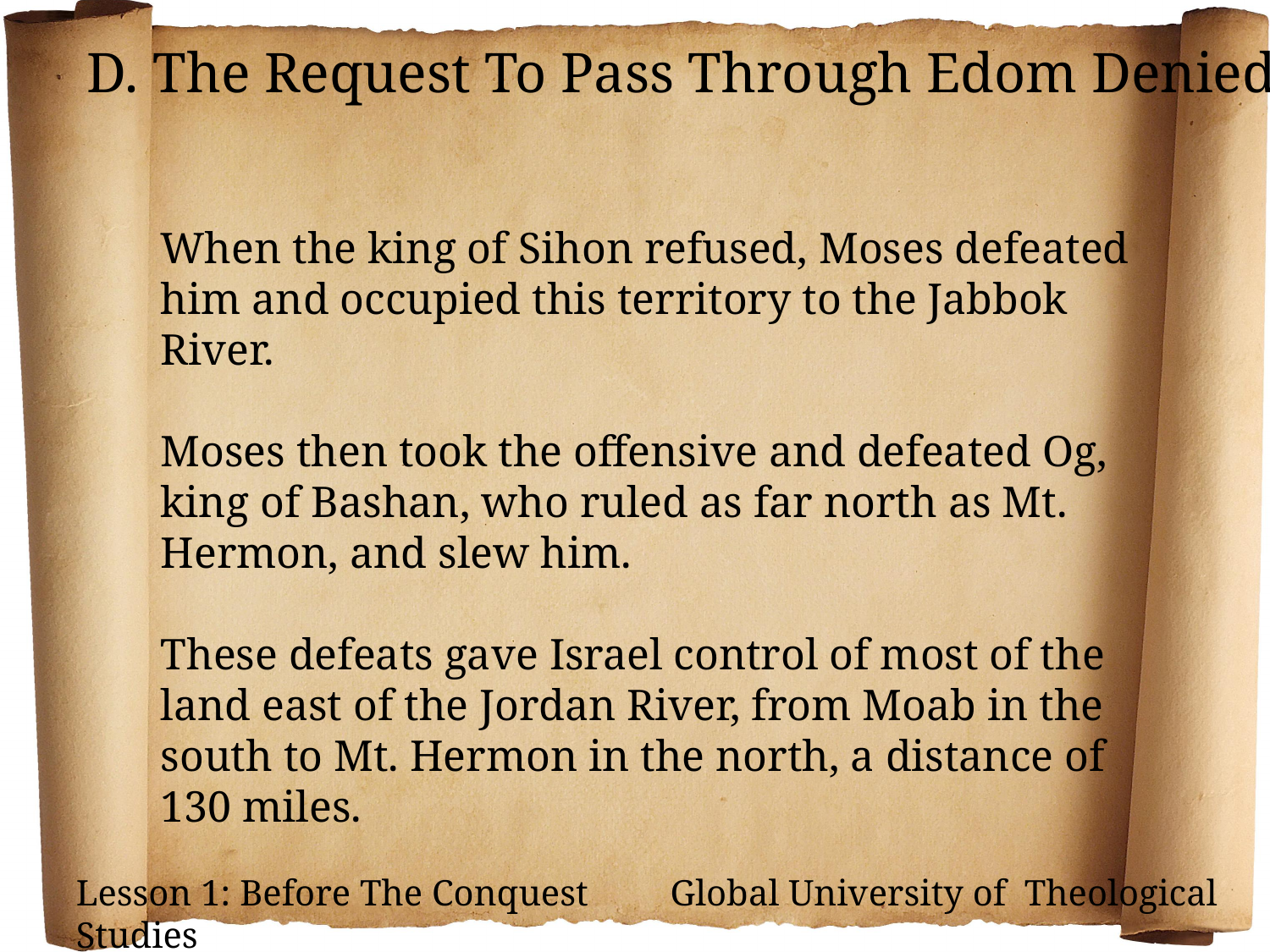

D. The Request To Pass Through Edom Denied
When the king of Sihon refused, Moses defeated him and occupied this territory to the Jabbok River.

Moses then took the offensive and defeated Og, king of Bashan, who ruled as far north as Mt. Hermon, and slew him.

These defeats gave Israel control of most of the land east of the Jordan River, from Moab in the south to Mt. Hermon in the north, a distance of 130 miles.
Lesson 1: Before The Conquest         Global University of  Theological Studies